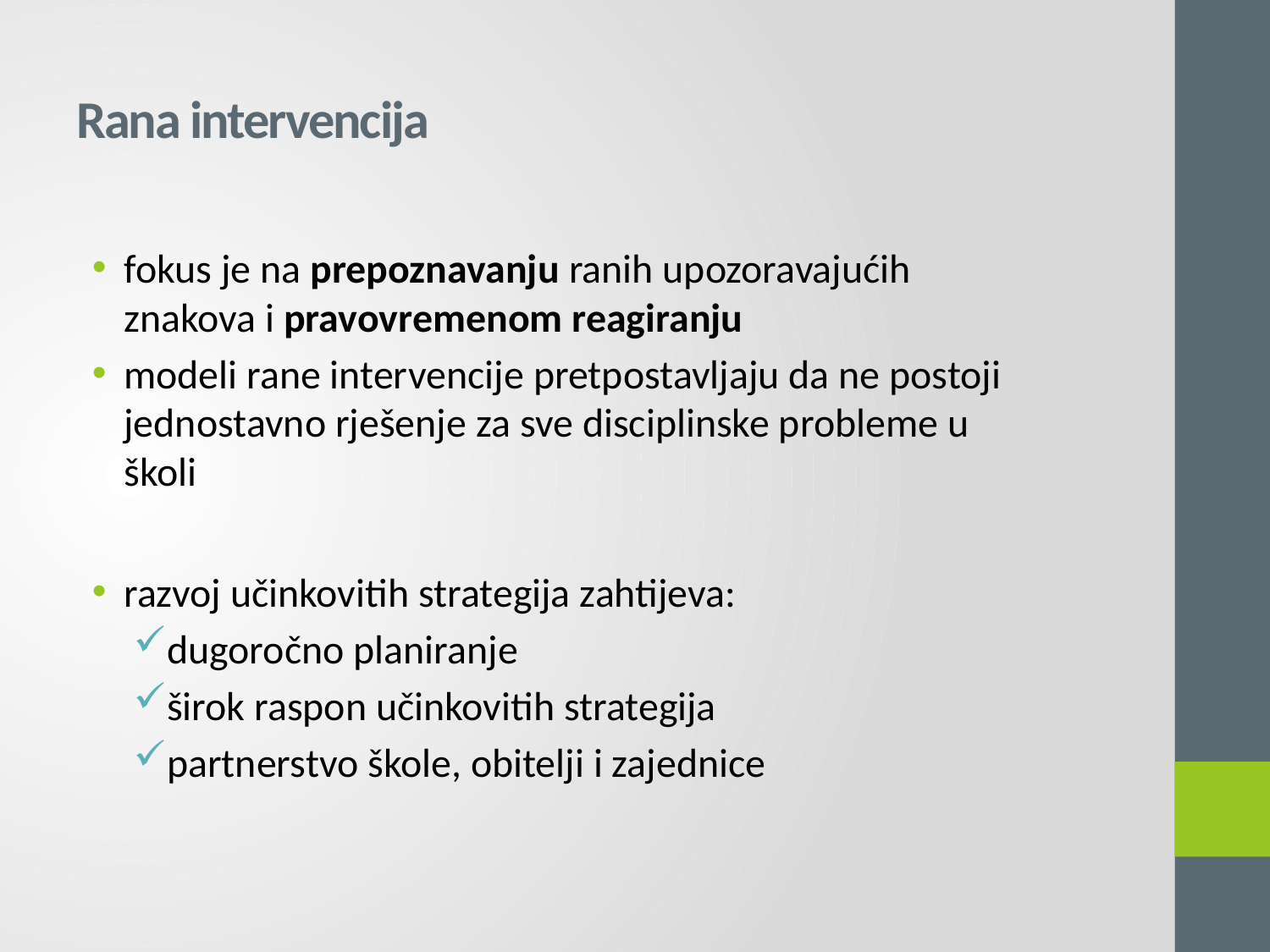

# Rana intervencija
fokus je na prepoznavanju ranih upozoravajućih znakova i pravovremenom reagiranju
modeli rane intervencije pretpostavljaju da ne postoji jednostavno rješenje za sve disciplinske probleme u školi

razvoj učinkovitih strategija zahtijeva:
dugoročno planiranje
širok raspon učinkovitih strategija
partnerstvo škole, obitelji i zajednice